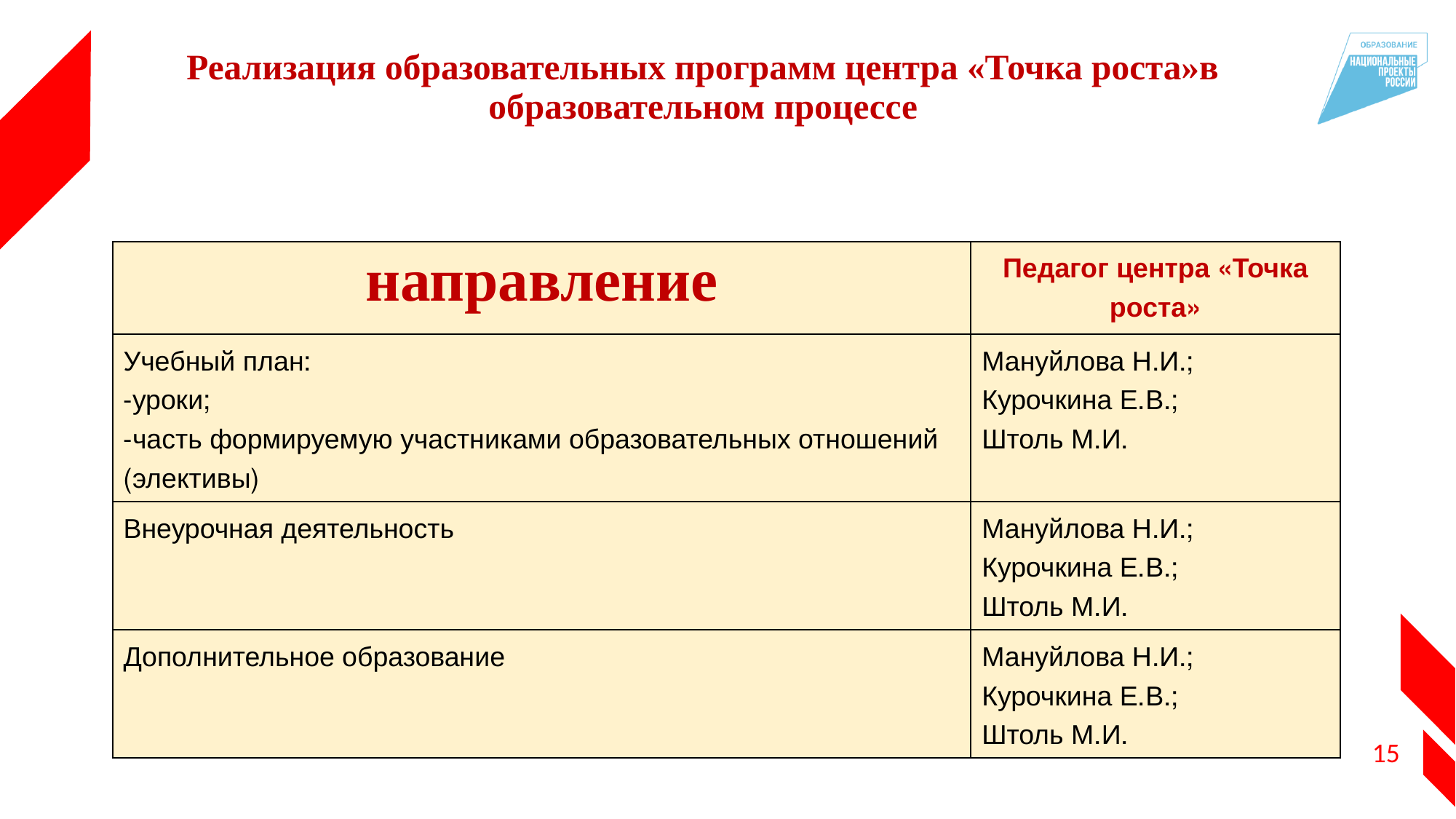

# Реализация образовательных программ центра «Точка роста»в образовательном процессе

| направление | Педагог центра «Точка роста» |
| --- | --- |
| Учебный план: -уроки; -часть формируемую участниками образовательных отношений (элективы) | Мануйлова Н.И.; Курочкина Е.В.; Штоль М.И. |
| Внеурочная деятельность | Мануйлова Н.И.; Курочкина Е.В.; Штоль М.И. |
| Дополнительное образование | Мануйлова Н.И.; Курочкина Е.В.; Штоль М.И. |